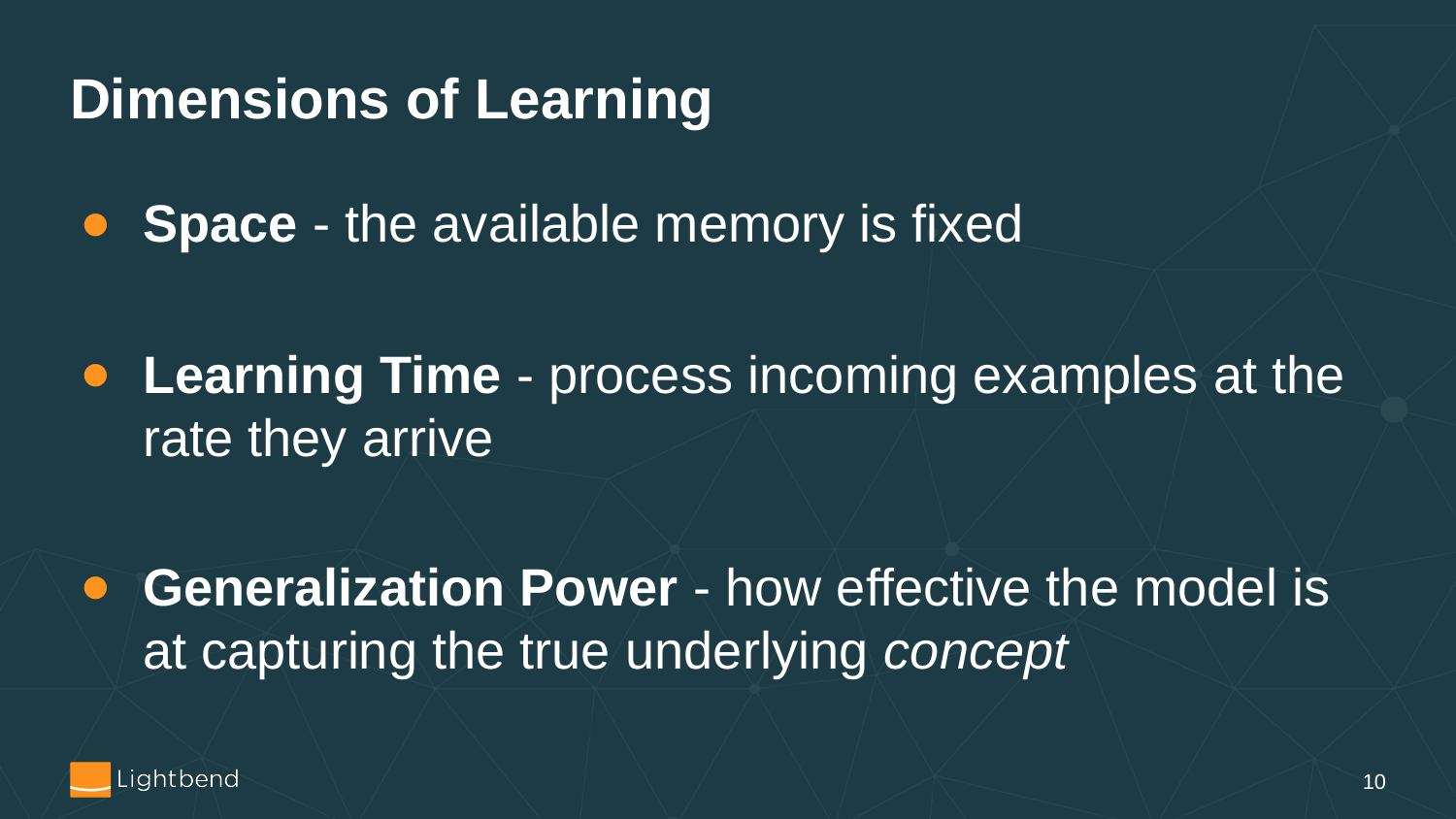

# Dimensions of Learning
Space - the available memory is fixed

Learning Time - process incoming examples at the rate they arrive

Generalization Power - how effective the model is at capturing the true underlying concept
10